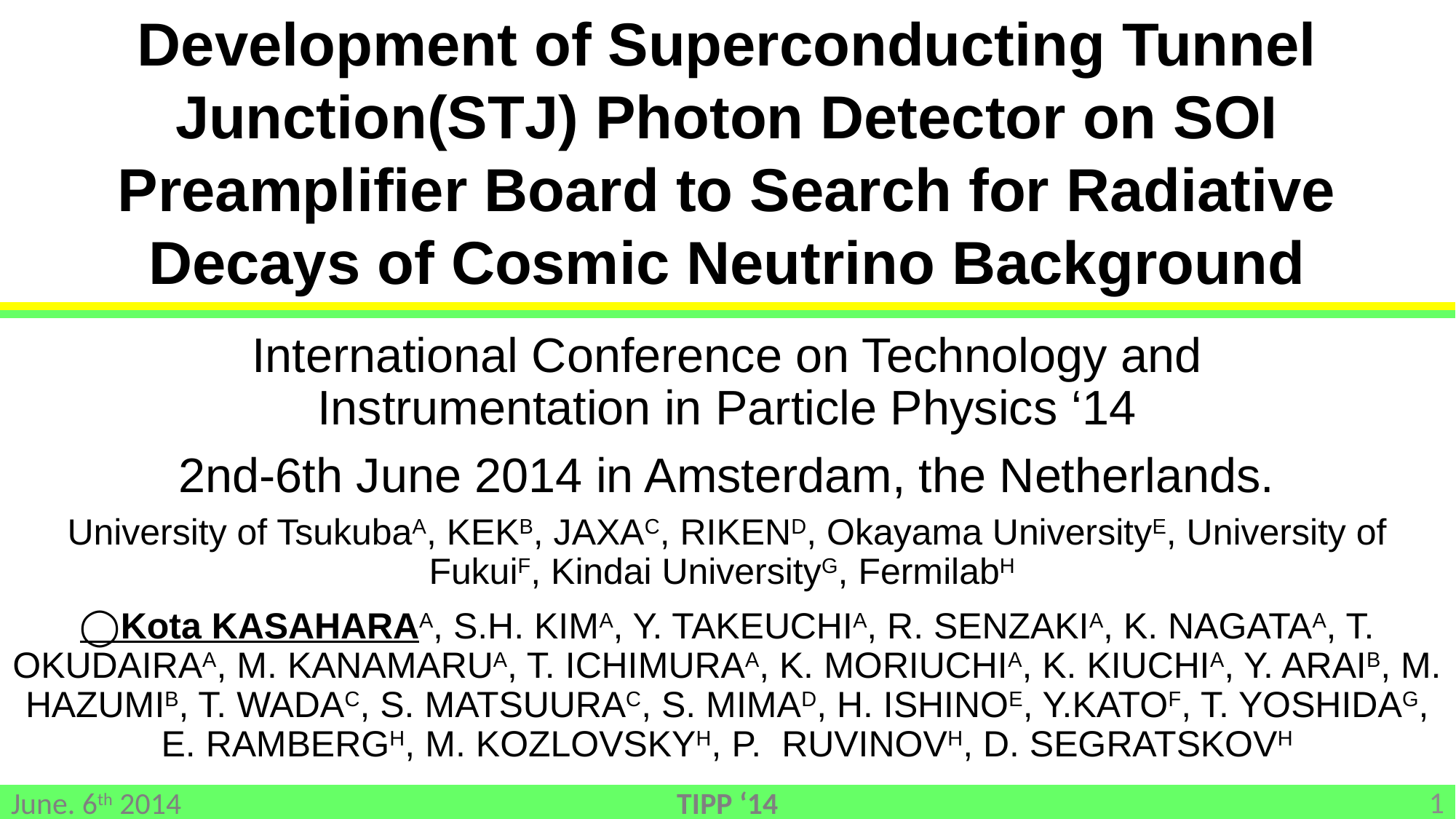

Development of Superconducting Tunnel Junction(STJ) Photon Detector on SOI Preamplifier Board to Search for Radiative Decays of Cosmic Neutrino Background

International Conference on Technology and Instrumentation in Particle Physics ‘14
2nd-6th June 2014 in Amsterdam, the Netherlands.
University of TsukubaA, KEKB, JAXAC, RIKEND, Okayama UniversityE, University of FukuiF, Kindai UniversityG, FermilabH
◯Kota KASAHARAA, S.H. KIMA, Y. TAKEUCHIA, R. SENZAKIA, K. NAGATAA, T. OKUDAIRAA, M. KANAMARUA, T. ICHIMURAA, K. MORIUCHIA, K. KIUCHIA, Y. ARAIB, M. HAZUMIB, T. WADAC, S. MATSUURAC, S. MIMAD, H. ISHINOE, Y.KATOF, T. YOSHIDAG, E. RAMBERGH, M. KOZLOVSKYH, P.  RUVINOVH, D. SEGRATSKOVH
1
TIPP ‘14
June. 6th 2014